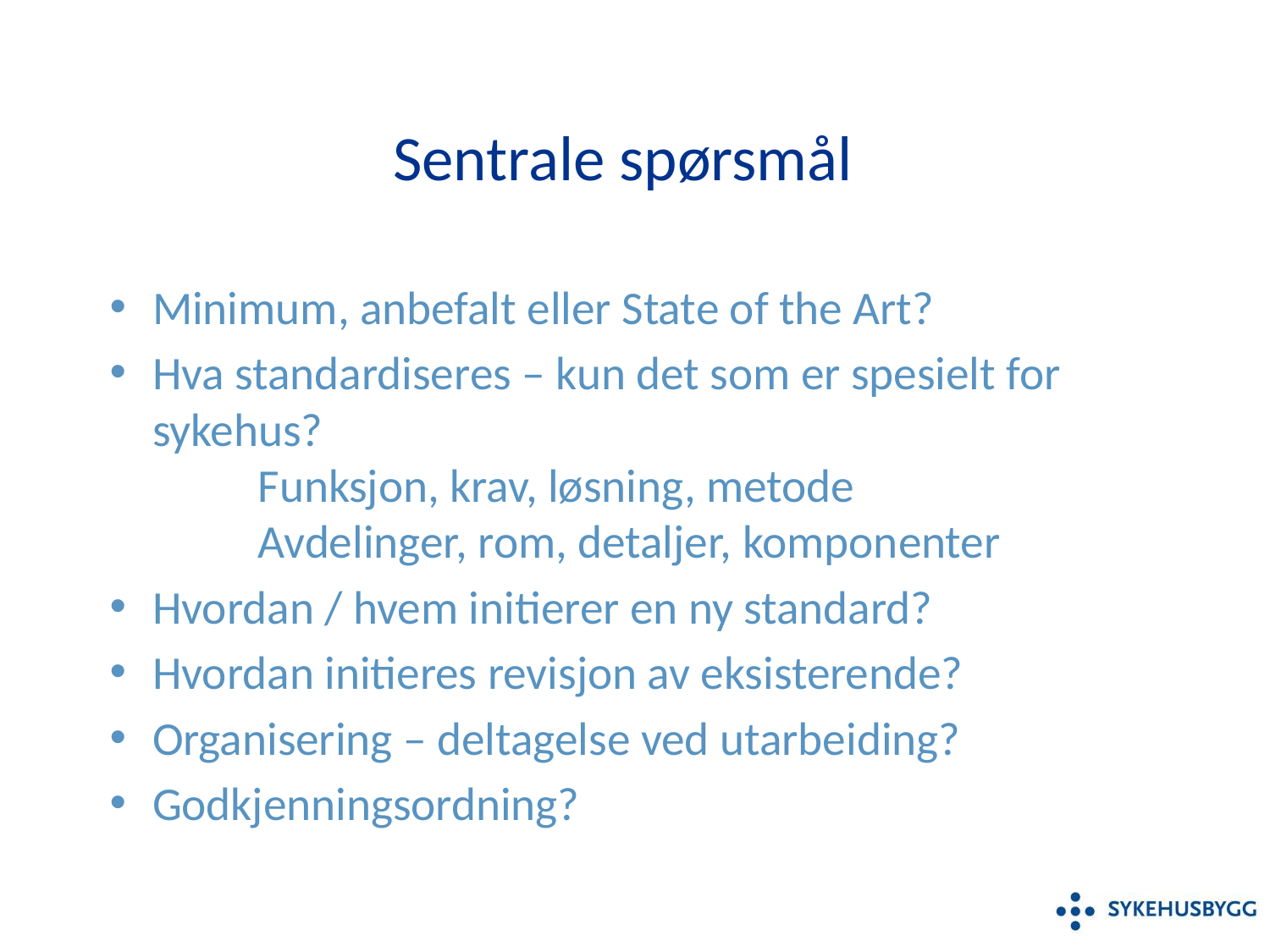

# Sentrale spørsmål
Minimum, anbefalt eller State of the Art?
Hva standardiseres – kun det som er spesielt for sykehus?
	Funksjon, krav, løsning, metode
	Avdelinger, rom, detaljer, komponenter
Hvordan / hvem initierer en ny standard?
Hvordan initieres revisjon av eksisterende?
Organisering – deltagelse ved utarbeiding?
Godkjenningsordning?